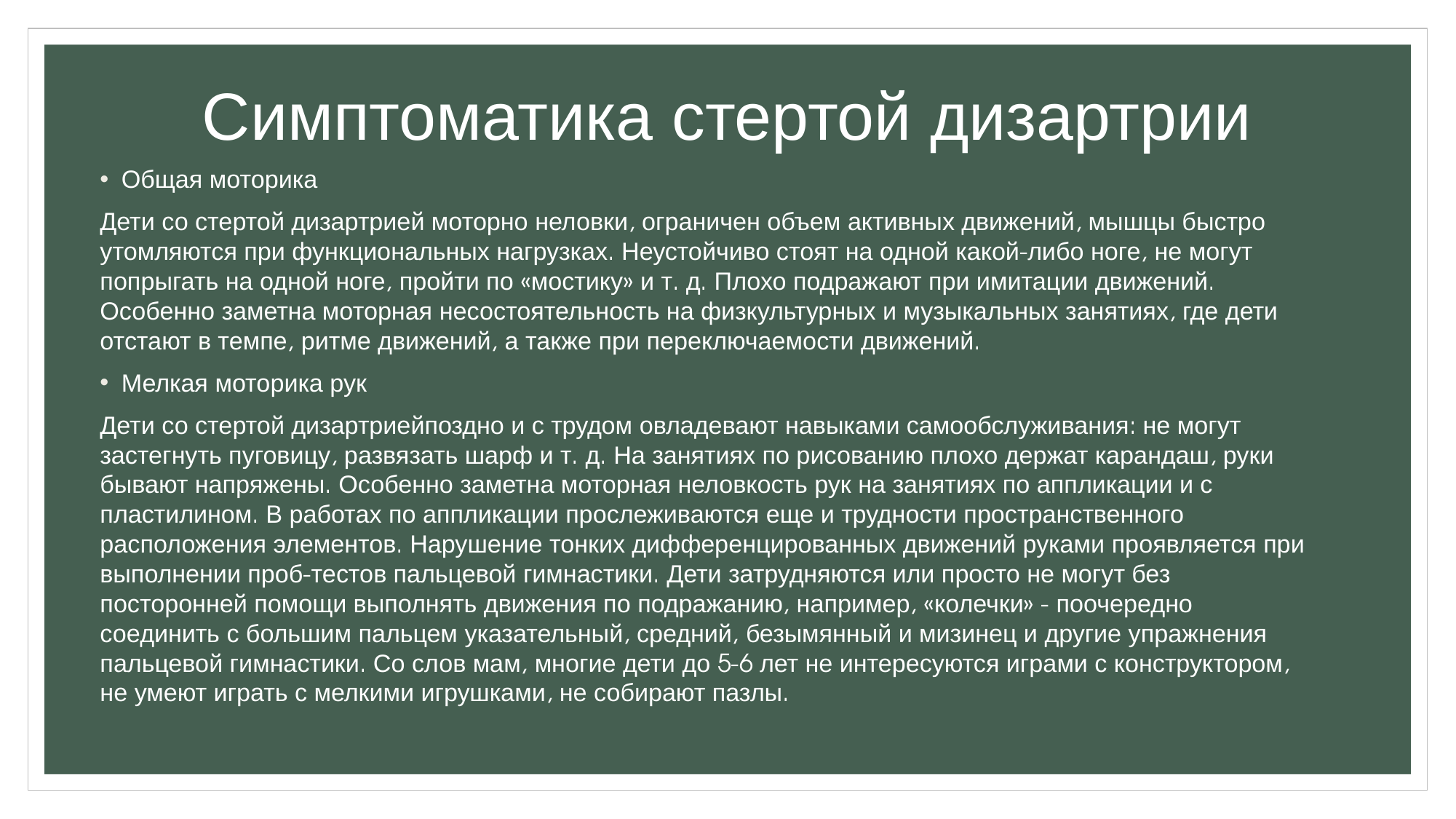

# Симптоматика стертой дизартрии
Общая моторика
Дети со стертой дизартрией моторно неловки, ограничен объем активных движений, мышцы быстро утомляются при функциональных нагрузках. Неустойчиво стоят на одной какой-либо ноге, не могут попрыгать на одной ноге, пройти по «мостику» и т. д. Плохо подражают при имитации движений. Особенно заметна моторная несостоятельность на физкультурных и музыкальных занятиях, где дети отстают в темпе, ритме движений, а также при переключаемости движений.
Мелкая моторика рук
Дети со стертой дизартриейпоздно и с трудом овладевают навыками самообслуживания: не могут застегнуть пуговицу, развязать шарф и т. д. На занятиях по рисованию плохо держат карандаш, руки бывают напряжены. Особенно заметна моторная неловкость рук на занятиях по аппликации и с пластилином. В работах по аппликации прослеживаются еще и трудности пространственного расположения элементов. Нарушение тонких дифференцированных движений руками проявляется при выполнении проб-тестов пальцевой гимнастики. Дети затрудняются или просто не могут без посторонней помощи выполнять движения по подражанию, например, «колечки» - поочередно соединить с большим пальцем указательный, средний, безымянный и мизинец и другие упражнения пальцевой гимнастики. Со слов мам, многие дети до 5-6 лет не интересуются играми с конструктором, не умеют играть с мелкими игрушками, не собирают пазлы.